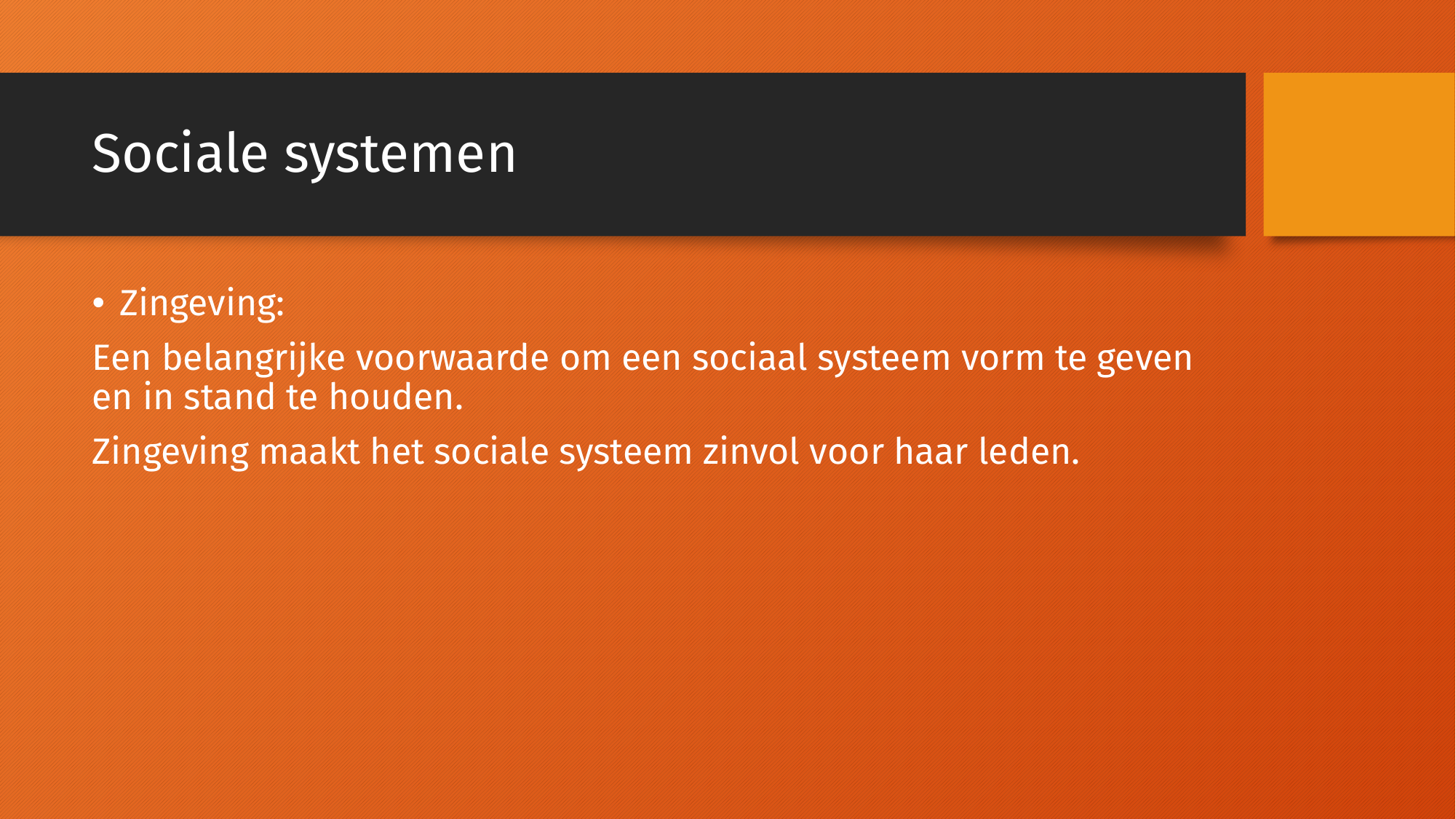

# Sociale systemen
Zingeving:
Een belangrijke voorwaarde om een sociaal systeem vorm te geven en in stand te houden.
Zingeving maakt het sociale systeem zinvol voor haar leden.